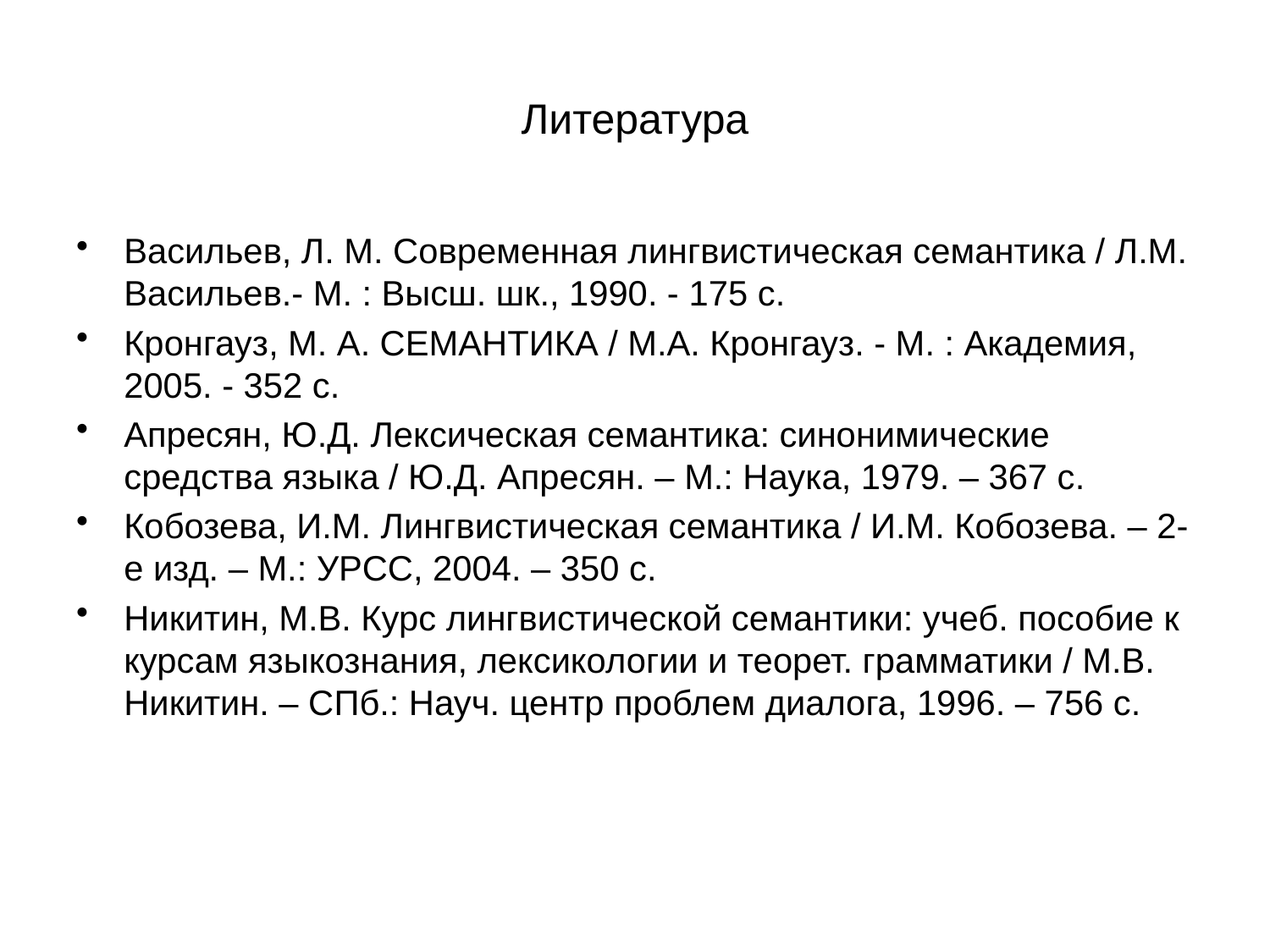

# Литература
Васильев, Л. М. Современная лингвистическая семантика / Л.М. Васильев.- М. : Высш. шк., 1990. - 175 с.
Кронгауз, М. А. СЕМАНТИКА / М.А. Кронгауз. - М. : Академия, 2005. - 352 с.
Апресян, Ю.Д. Лексическая семантика: синонимические средства языка / Ю.Д. Апресян. – М.: Наука, 1979. – 367 с.
Кобозева, И.М. Лингвистическая семантика / И.М. Кобозева. – 2-е изд. – М.: УРСС, 2004. – 350 с.
Никитин, М.В. Курс лингвистической семантики: учеб. пособие к курсам языкознания, лексикологии и теорет. грамматики / М.В. Никитин. – СПб.: Науч. центр проблем диалога, 1996. – 756 с.